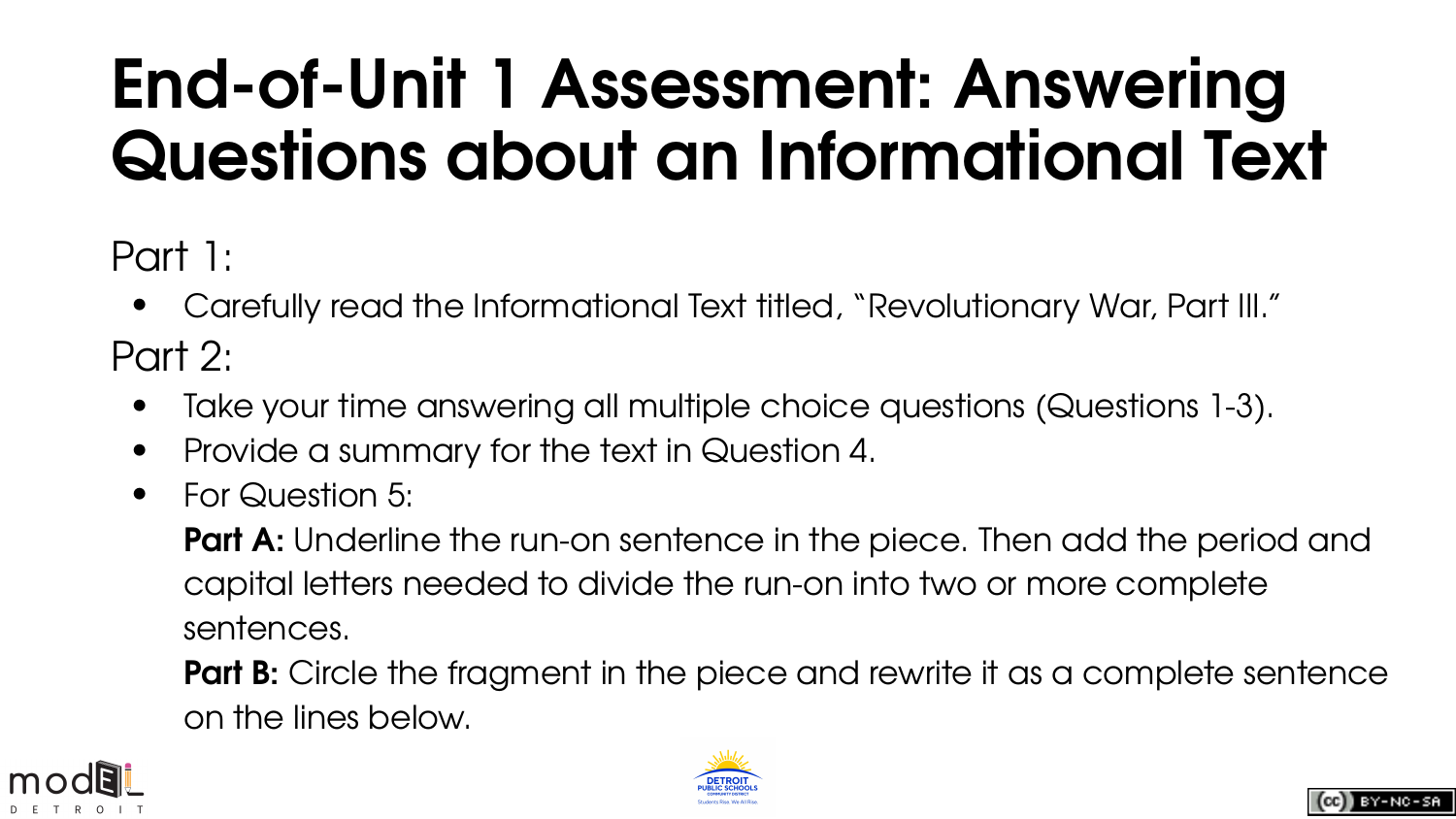

# End-of-Unit 1 Assessment: Answering Questions about an Informational Text
Part 1:
Carefully read the Informational Text titled, “Revolutionary War, Part III.”
Part 2:
Take your time answering all multiple choice questions (Questions 1-3).
Provide a summary for the text in Question 4.
For Question 5:
Part A: Underline the run-on sentence in the piece. Then add the period and capital letters needed to divide the run-on into two or more complete sentences.
Part B: Circle the fragment in the piece and rewrite it as a complete sentence on the lines below.